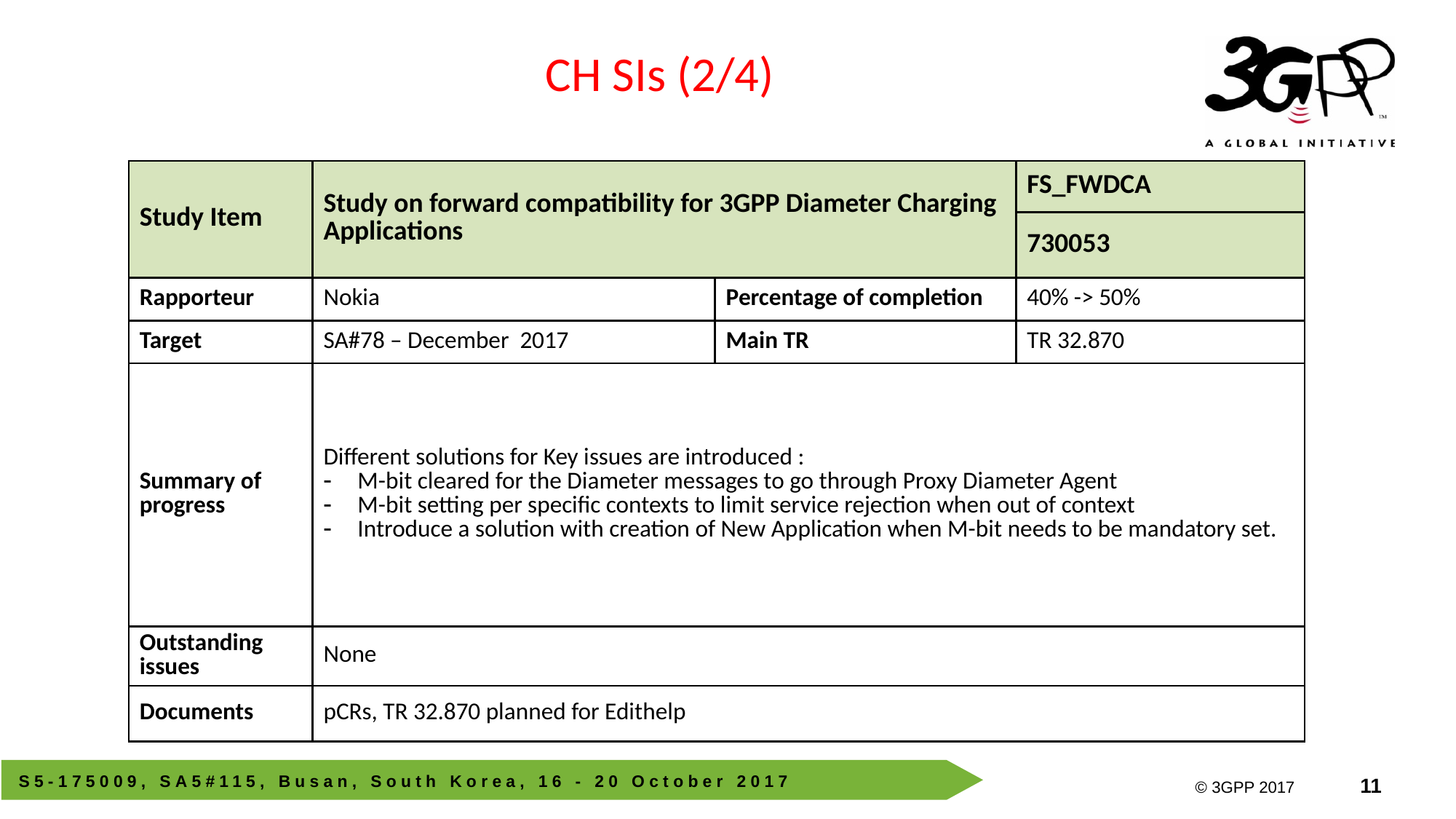

CH SIs (2/4)
| Study Item | Study on forward compatibility for 3GPP Diameter Charging Applications |  | FS\_FWDCA |
| --- | --- | --- | --- |
|  |  |  | 730053 |
| Rapporteur | Nokia | Percentage of completion | 40% -> 50% |
| Target | SA#78 – December 2017 | Main TR | TR 32.870 |
| Summary of progress | Different solutions for Key issues are introduced : M-bit cleared for the Diameter messages to go through Proxy Diameter Agent M-bit setting per specific contexts to limit service rejection when out of context Introduce a solution with creation of New Application when M-bit needs to be mandatory set. |  |  |
| Outstanding issues | None |  |  |
| Documents | pCRs, TR 32.870 planned for Edithelp |  |  |